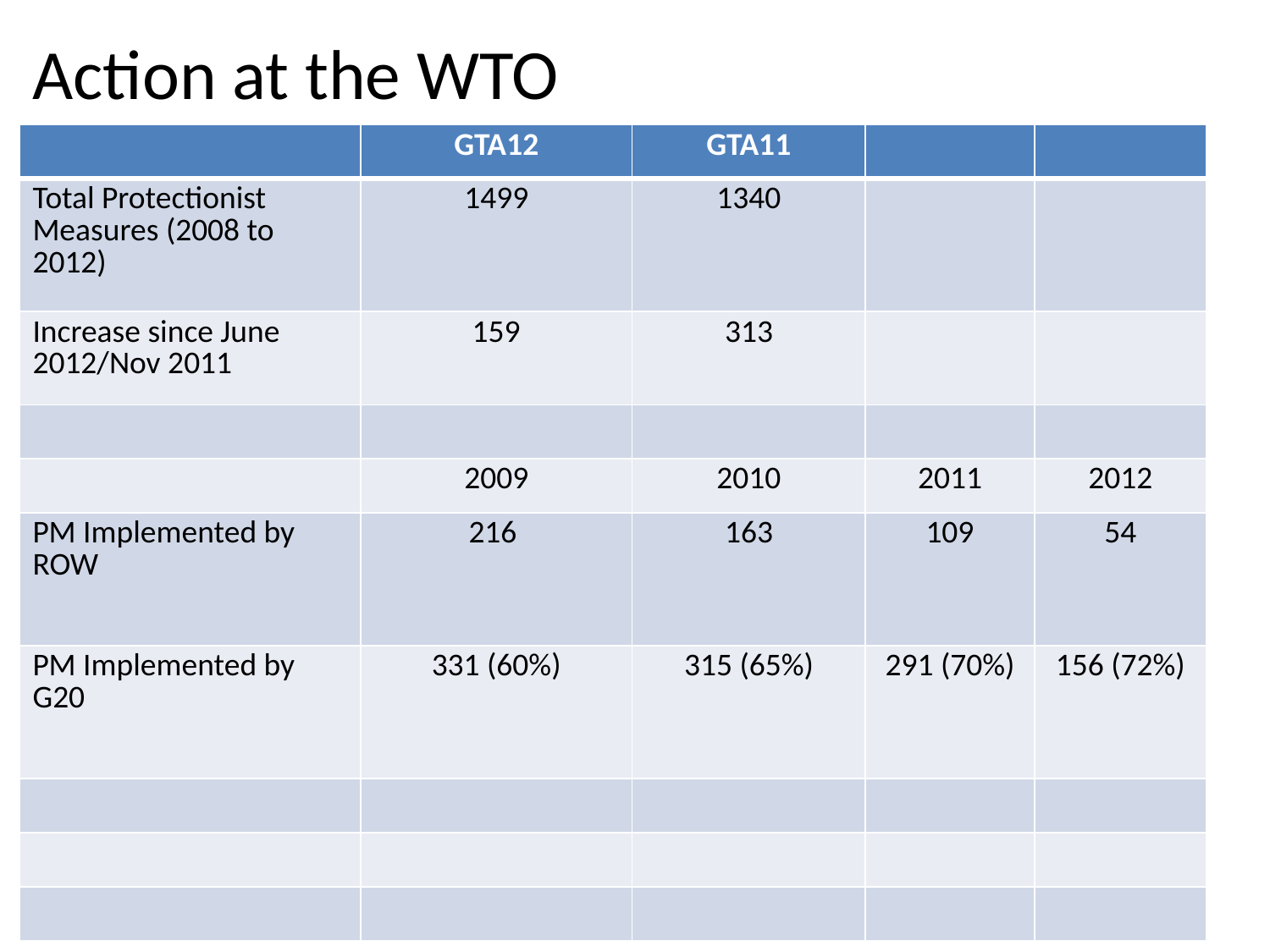

# Action at the WTO
|  | GTA12 | GTA11 |  |  |
| --- | --- | --- | --- | --- |
| Total Protectionist Measures (2008 to 2012) | 1499 | 1340 |  |  |
| Increase since June 2012/Nov 2011 | 159 | 313 |  |  |
|  |  |  |  |  |
|  | 2009 | 2010 | 2011 | 2012 |
| PM Implemented by ROW | 216 | 163 | 109 | 54 |
| PM Implemented by G20 | 331 (60%) | 315 (65%) | 291 (70%) | 156 (72%) |
|  |  |  |  |  |
|  |  |  |  |  |
|  |  |  |  |  |
15